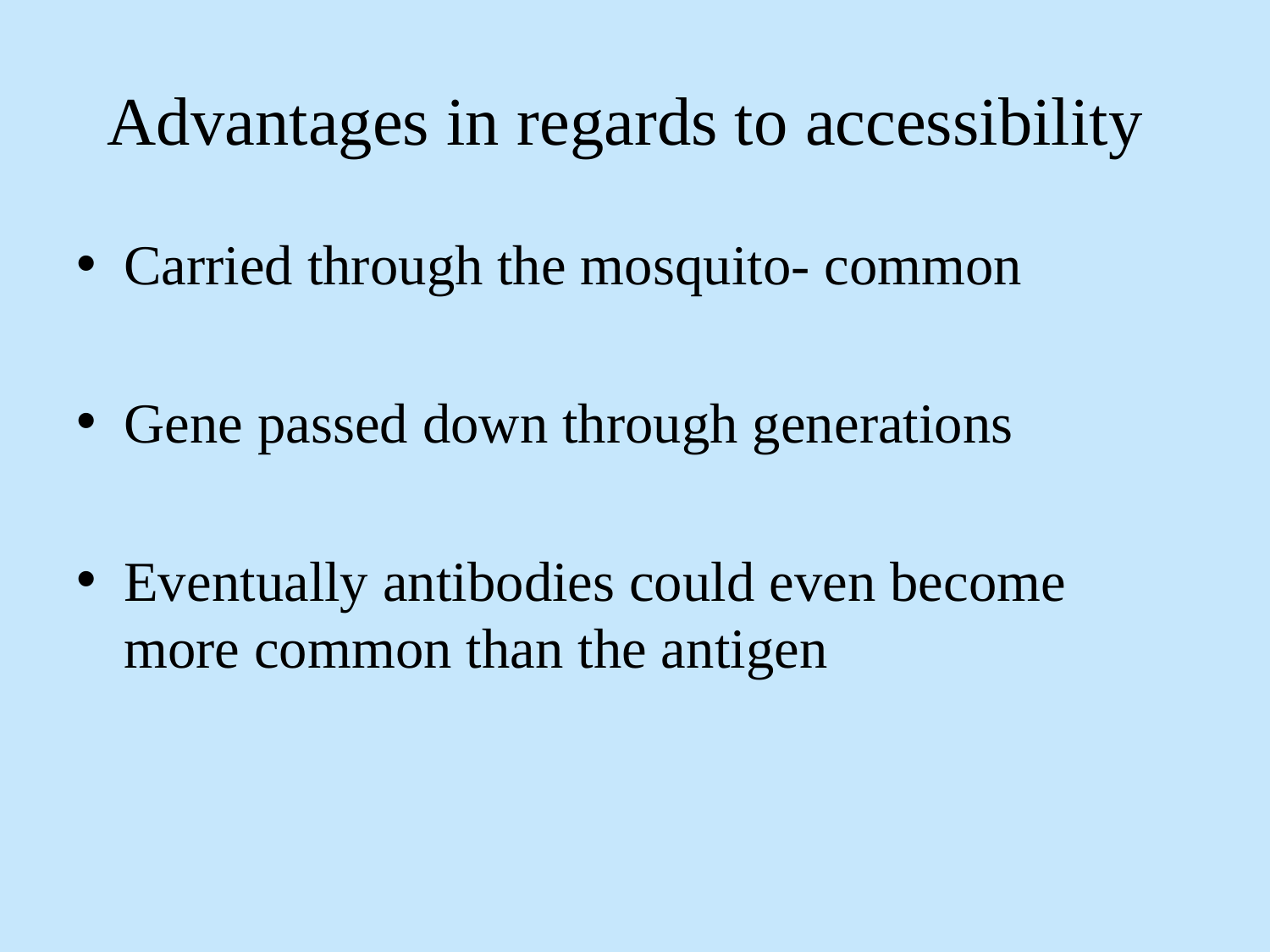

# Advantages in regards to accessibility
Carried through the mosquito- common

Gene passed down through generations

Eventually antibodies could even become more common than the antigen